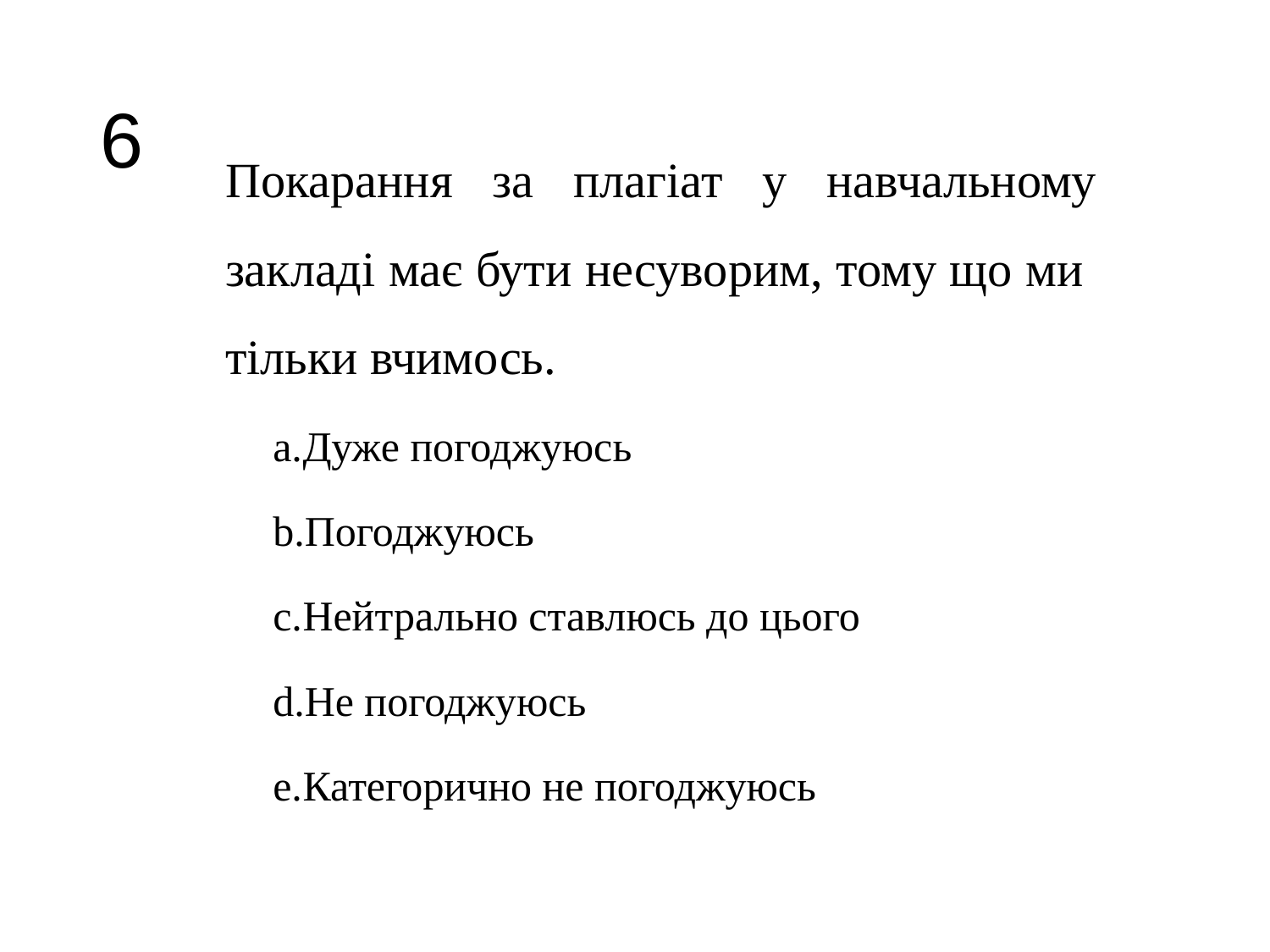

# 6
Покарання за плагіат у навчальному закладі має бути несуворим, тому що ми  тільки вчимось.
Дуже погоджуюсь
Погоджуюсь
Нейтрально ставлюсь до цього
Не погоджуюсь
Категорично не погоджуюсь